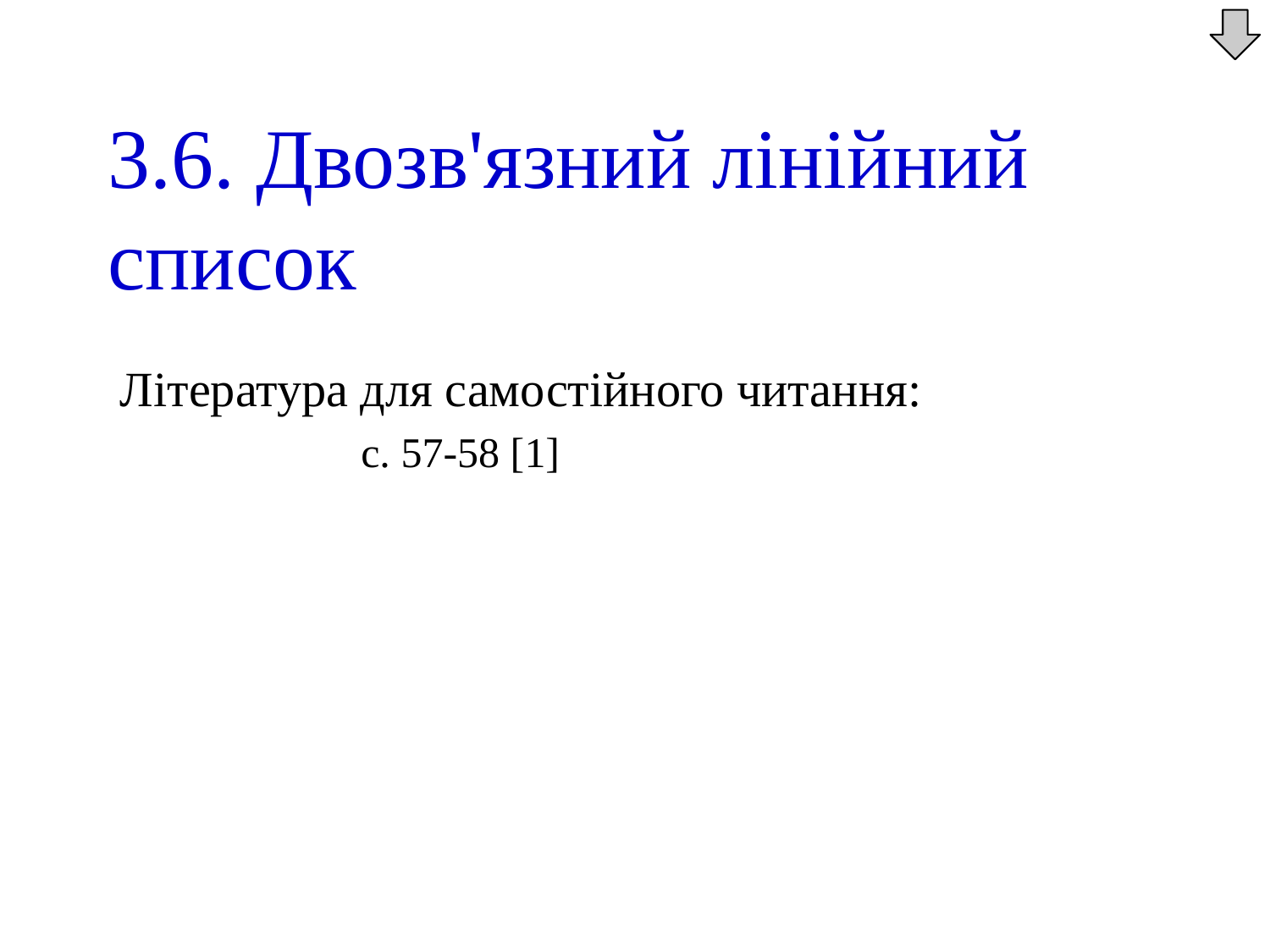

3.6. Двозв'язний лінійний список
Література для самостійного читання:
		 с. 57-58 [1]